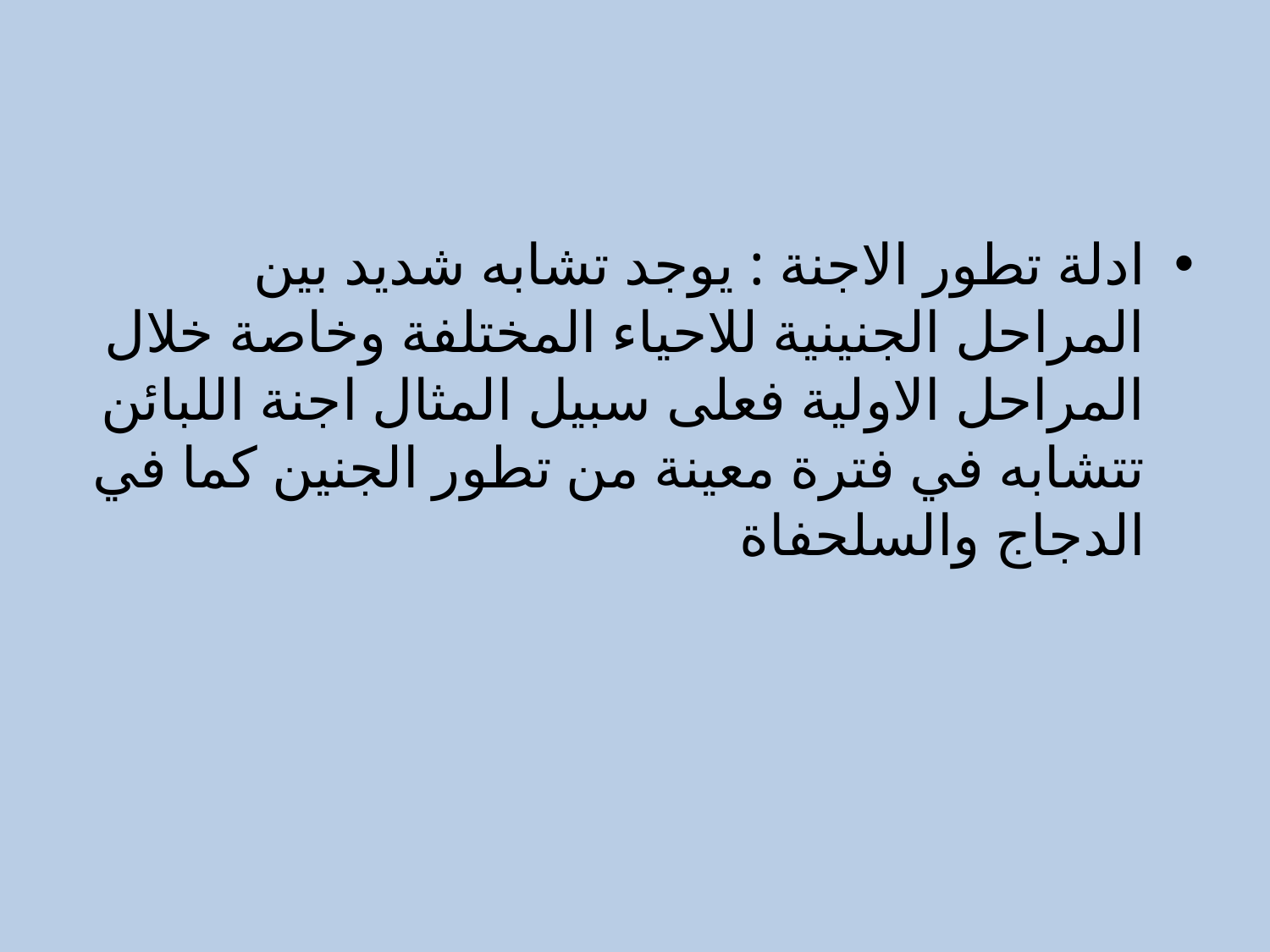

#
ادلة تطور الاجنة : يوجد تشابه شديد بين المراحل الجنينية للاحياء المختلفة وخاصة خلال المراحل الاولية فعلى سبيل المثال اجنة اللبائن تتشابه في فترة معينة من تطور الجنين كما في الدجاج والسلحفاة